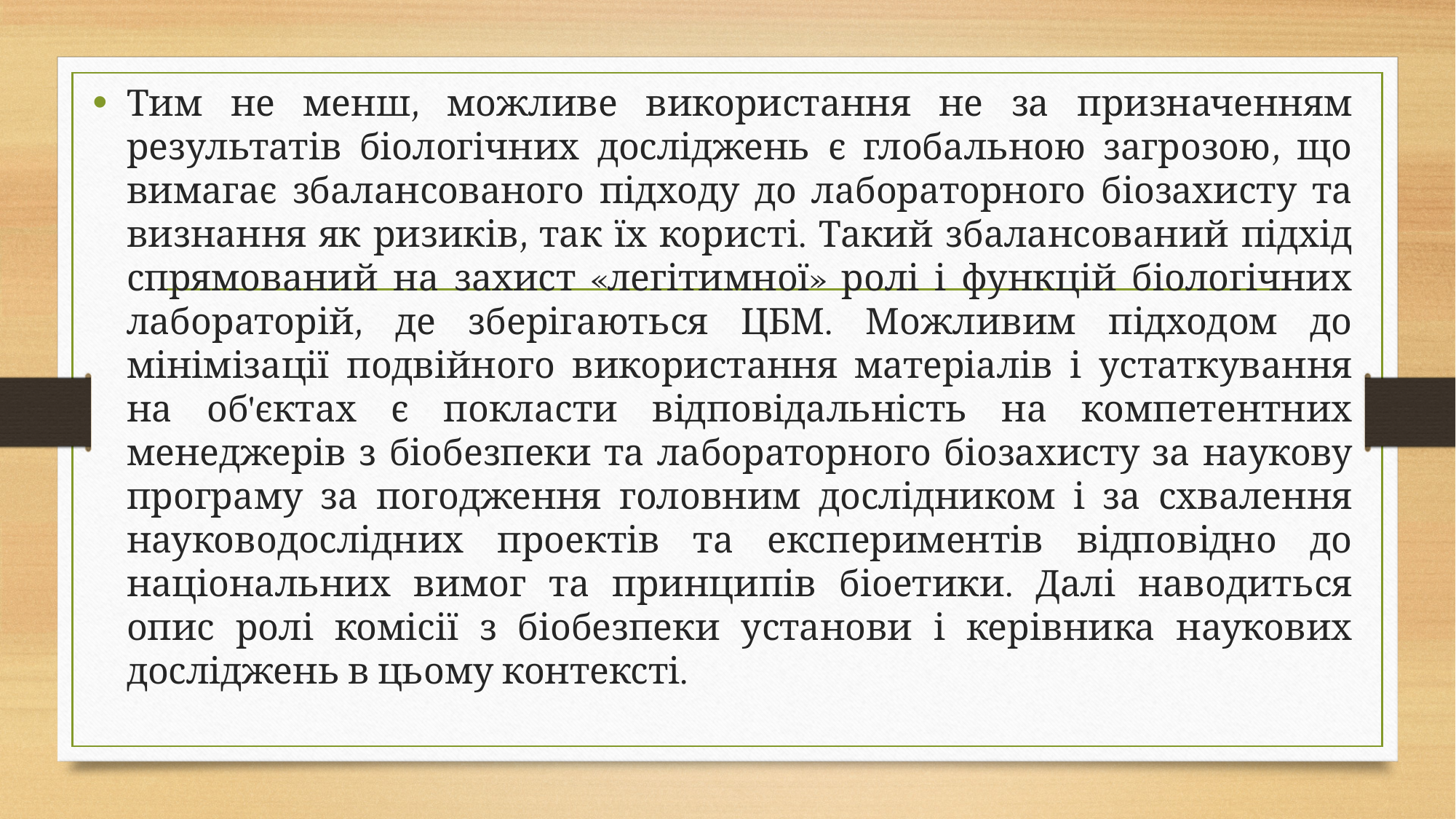

Тим не менш, можливе використання не за призначенням результатів біологічних досліджень є глобальною загрозою, що вимагає збалансованого підходу до лабораторного біозахисту та визнання як ризиків, так їх користі. Такий збалансований підхід спрямований на захист «легітимної» ролі і функцій біологічних лабораторій, де зберігаються ЦБМ. Можливим підходом до мінімізації подвійного використання матеріалів і устаткування на об'єктах є покласти відповідальність на компетентних менеджерів з біобезпеки та лабораторного біозахисту за наукову програму за погодження головним дослідником і за схвалення науководослідних проектів та експериментів відповідно до національних вимог та принципів біоетики. Далі наводиться опис ролі комісії з біобезпеки установи і керівника наукових досліджень в цьому контексті.